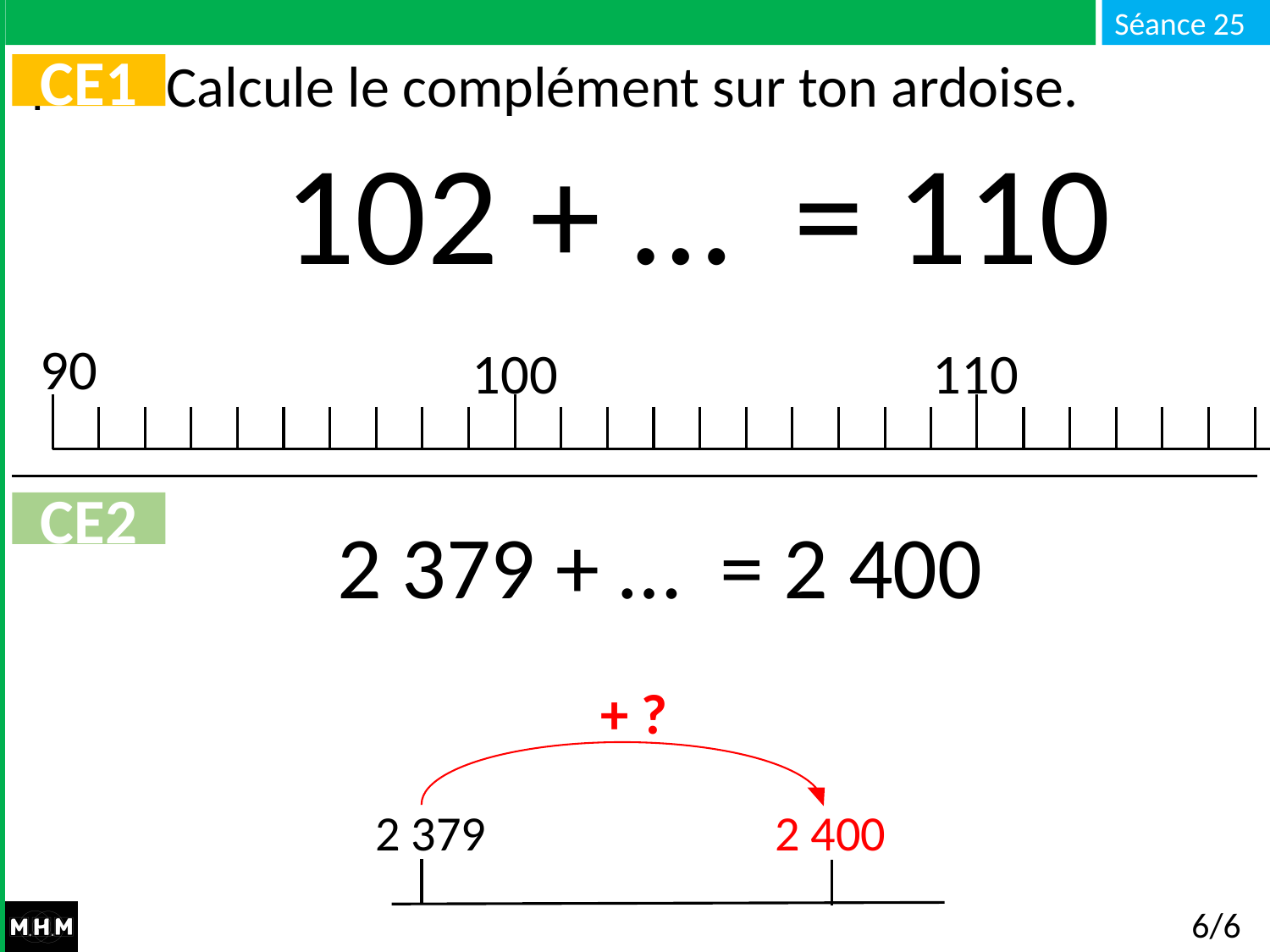

# Calcule le complément sur ton ardoise.
CE1
102 + …  = 110
90
100
110
CE2
2 379 + …  = 2 400
+ ?

2 379
2 400
6/6